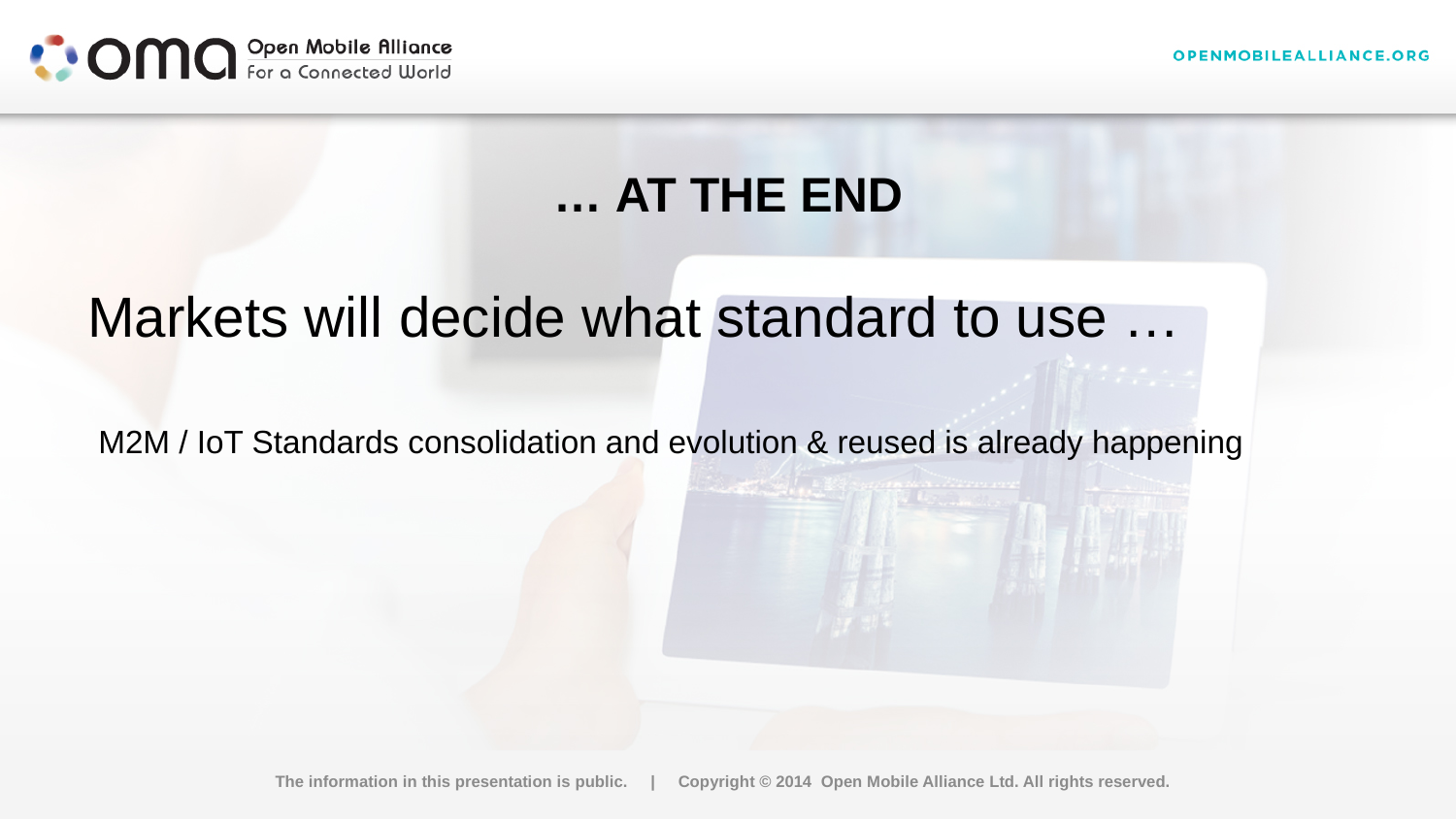

# … at the end
Markets will decide what standard to use …

 M2M / IoT Standards consolidation and evolution & reused is already happening
The information in this presentation is public.     |     Copyright © 2014  Open Mobile Alliance Ltd. All rights reserved.